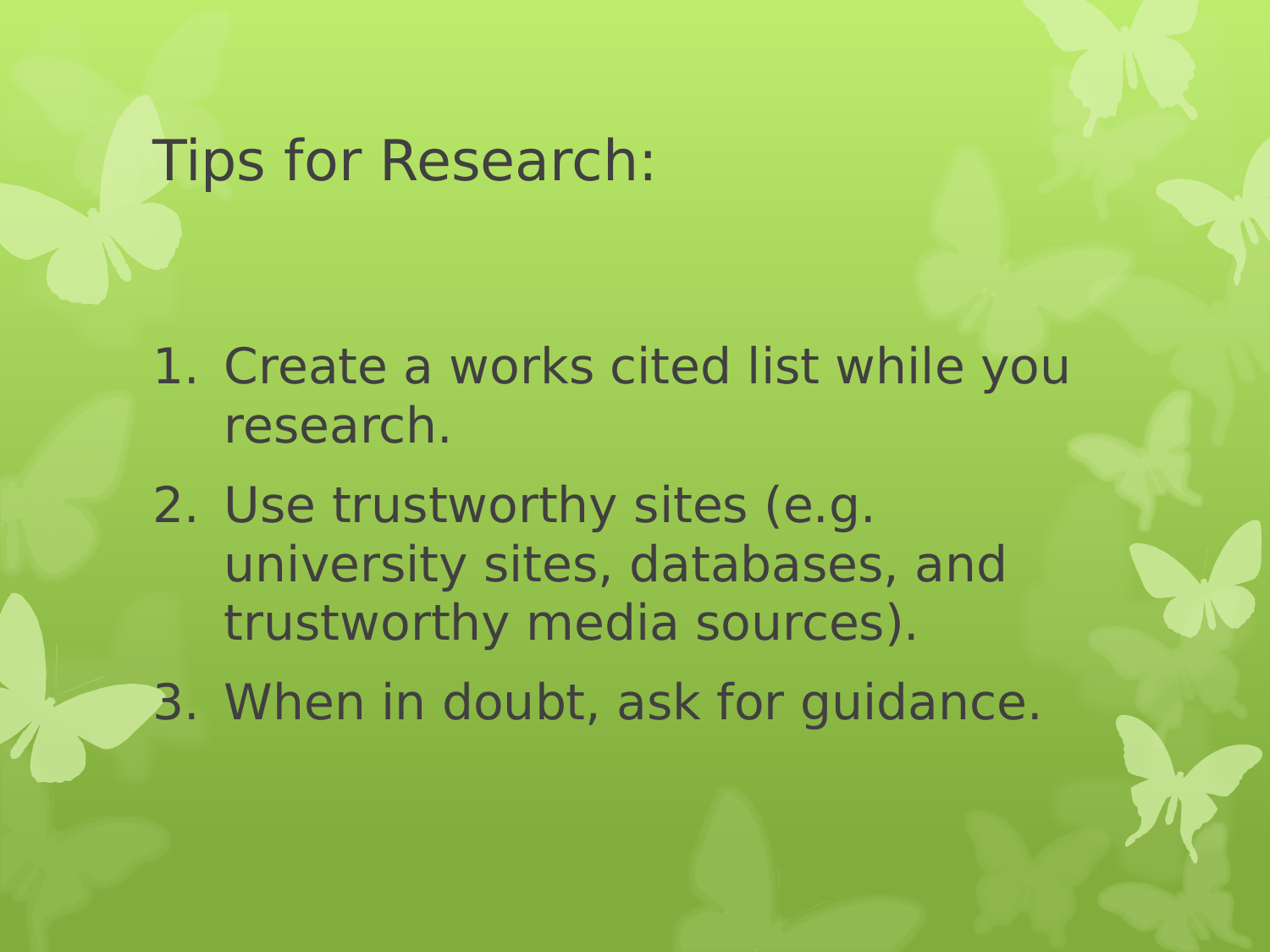

# Tips for Research:
Create a works cited list while you research.
Use trustworthy sites (e.g. university sites, databases, and trustworthy media sources).
When in doubt, ask for guidance.